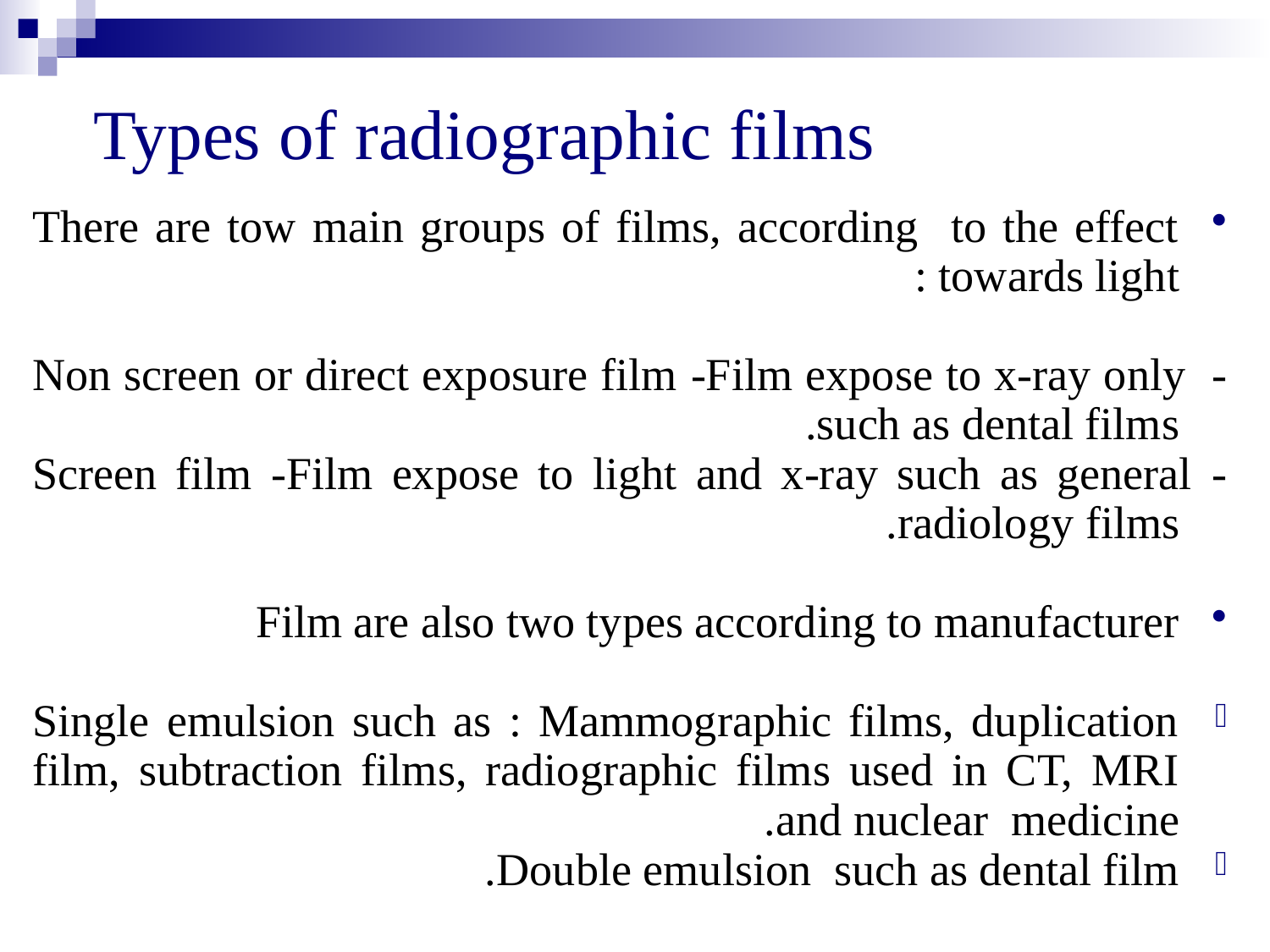

# Types of radiographic films
There are tow main groups of films, according  to the effect towards light :

- Non screen or direct exposure film -Film expose to x-ray only  such as dental films.
- Screen film -Film expose to light and x-ray such as general radiology films.

Film are also two types according to manufacturer

Single emulsion such as : Mammographic films, duplication film, subtraction films, radiographic films used in CT, MRI and nuclear  medicine.
Double emulsion  such as dental film.